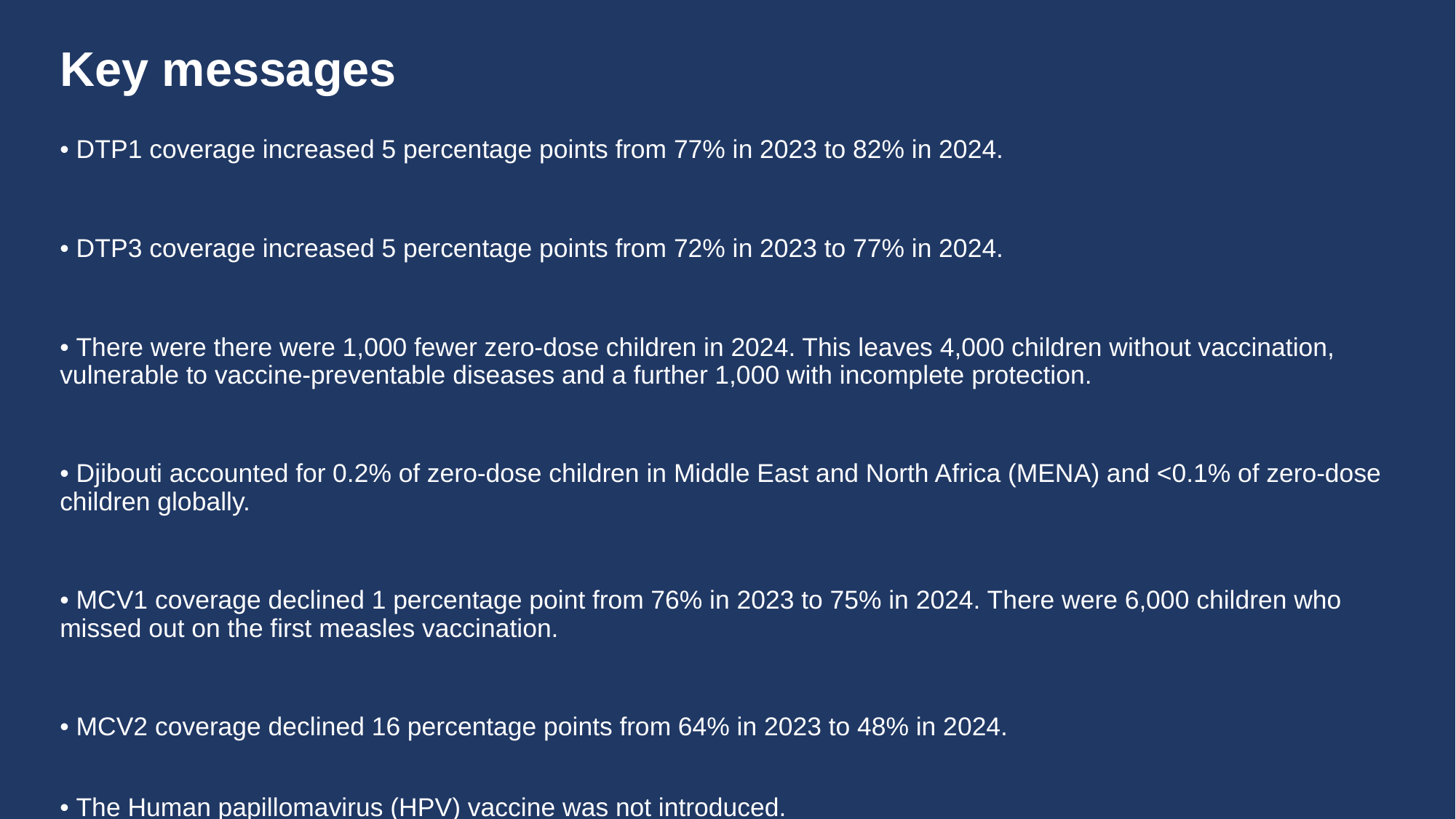

# Key messages
• DTP1 coverage increased 5 percentage points from 77% in 2023 to 82% in 2024.

• DTP3 coverage increased 5 percentage points from 72% in 2023 to 77% in 2024.

• There were there were 1,000 fewer zero-dose children in 2024. This leaves 4,000 children without vaccination, vulnerable to vaccine-preventable diseases and a further 1,000 with incomplete protection.

• Djibouti accounted for 0.2% of zero-dose children in Middle East and North Africa (MENA) and <0.1% of zero-dose children globally.

• MCV1 coverage declined 1 percentage point from 76% in 2023 to 75% in 2024. There were 6,000 children who missed out on the first measles vaccination.

• MCV2 coverage declined 16 percentage points from 64% in 2023 to 48% in 2024.

• The Human papillomavirus (HPV) vaccine was not introduced.